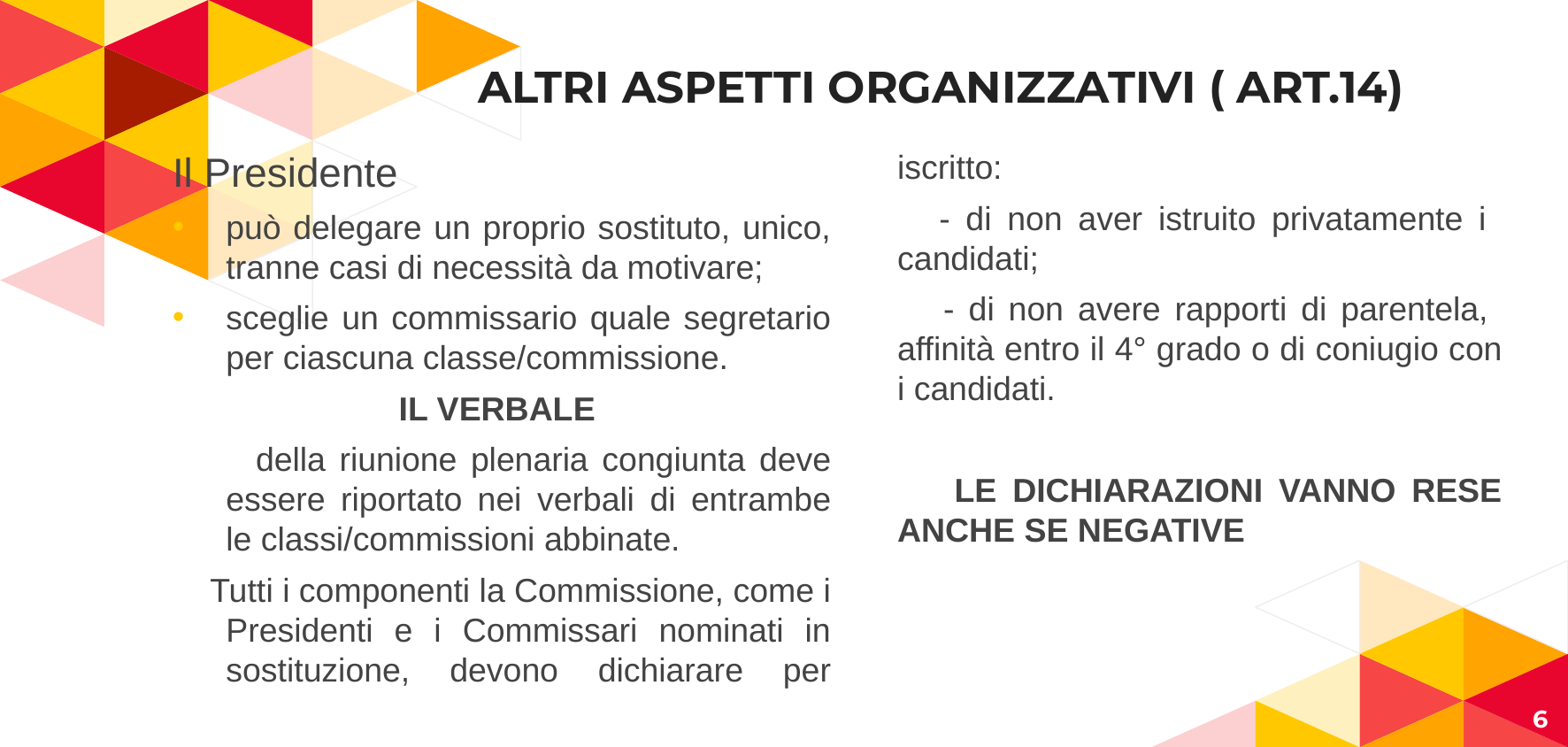

# ALTRI ASPETTI ORGANIZZATIVI ( ART.14)
Il Presidente
può delegare un proprio sostituto, unico, tranne casi di necessità da motivare;
sceglie un commissario quale segretario per ciascuna classe/commissione.
IL VERBALE
      della riunione plenaria congiunta deve essere riportato nei verbali di entrambe le classi/commissioni abbinate.
    Tutti i componenti la Commissione, come i Presidenti e i Commissari nominati in sostituzione, devono dichiarare per iscritto:
      - di non aver istruito privatamente i  candidati;
       - di non avere rapporti di parentela,  affinità entro il 4° grado o di coniugio con i candidati.

       LE DICHIARAZIONI VANNO RESE ANCHE SE NEGATIVE

6